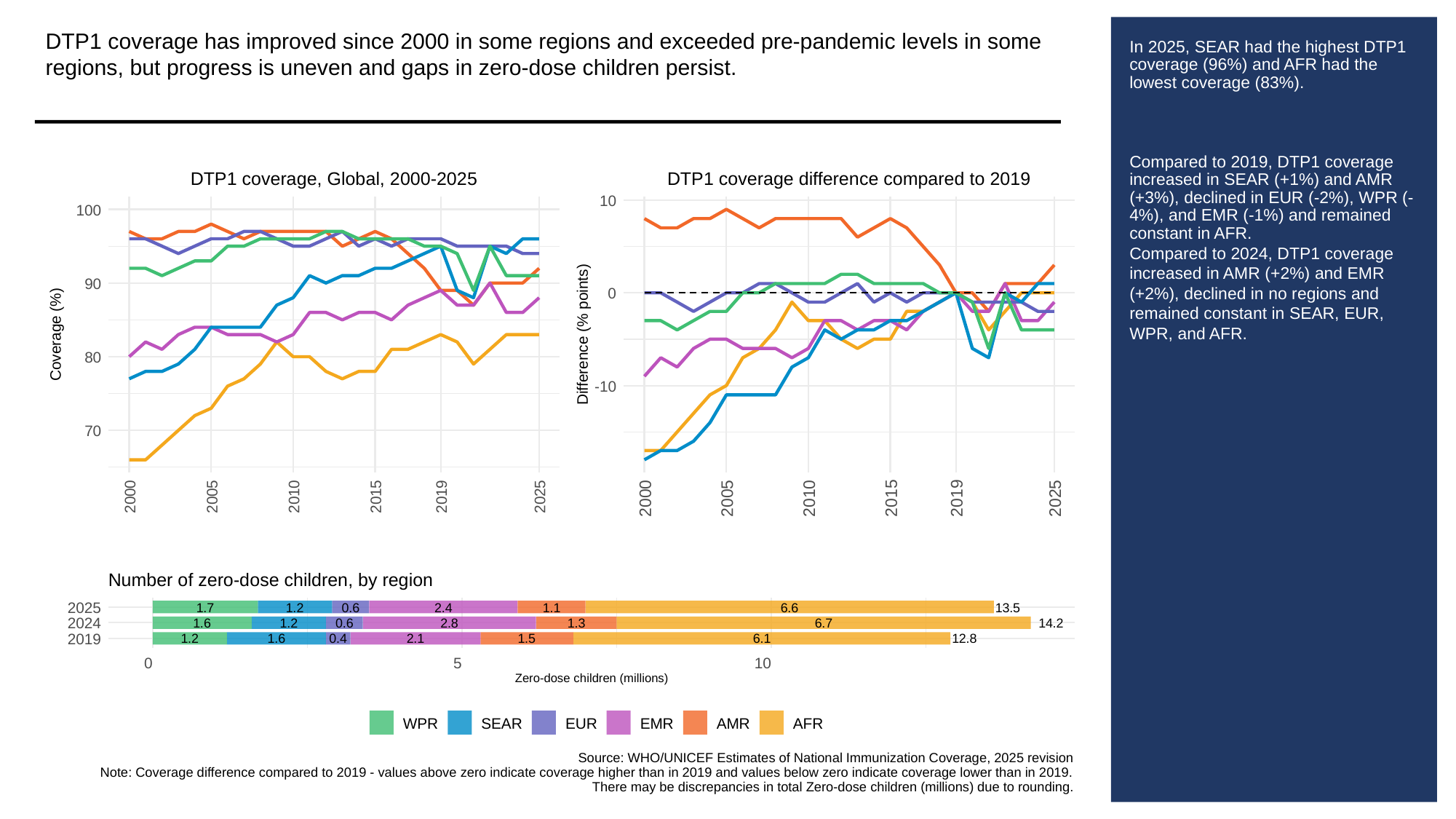

DTP1 coverage has improved since 2000 in some regions and exceeded pre-pandemic levels in some regions, but progress is uneven and gaps in zero-dose children persist.
# In 2025, SEAR had the highest DTP1 coverage (96%) and AFR had the lowest coverage (83%).

Compared to 2019, DTP1 coverage increased in SEAR (+1%) and AMR (+3%), declined in EUR (-2%), WPR (-4%), and EMR (-1%) and remained constant in AFR.
Compared to 2024, DTP1 coverage increased in AMR (+2%) and EMR (+2%), declined in no regions and remained constant in SEAR, EUR, WPR, and AFR.

DTP1 coverage, Global, 2000-2025
DTP1 coverage difference compared to 2019
10

100

90

0

Coverage (%)
Difference (% points)

80

-10

70

2000
2005
2010
2015
2019
2025
2000
2005
2010
2015
2019
2025
Number of zero-dose children, by region

2025
1.7
1.2
0.6
2.4
1.1
6.6
13.5

2024
1.6
1.2
0.6
2.8
1.3
6.7
14.2

2019
1.2
1.6
0.4
2.1
1.5
6.1
12.8

0
5
10
Zero-dose children (millions)

WPR
SEAR
EUR
EMR
AMR
AFR
Source: WHO/UNICEF Estimates of National Immunization Coverage, 2025 revision
Note: Coverage difference compared to 2019 - values above zero indicate coverage higher than in 2019 and values below zero indicate coverage lower than in 2019.
There may be discrepancies in total Zero-dose children (millions) due to rounding.